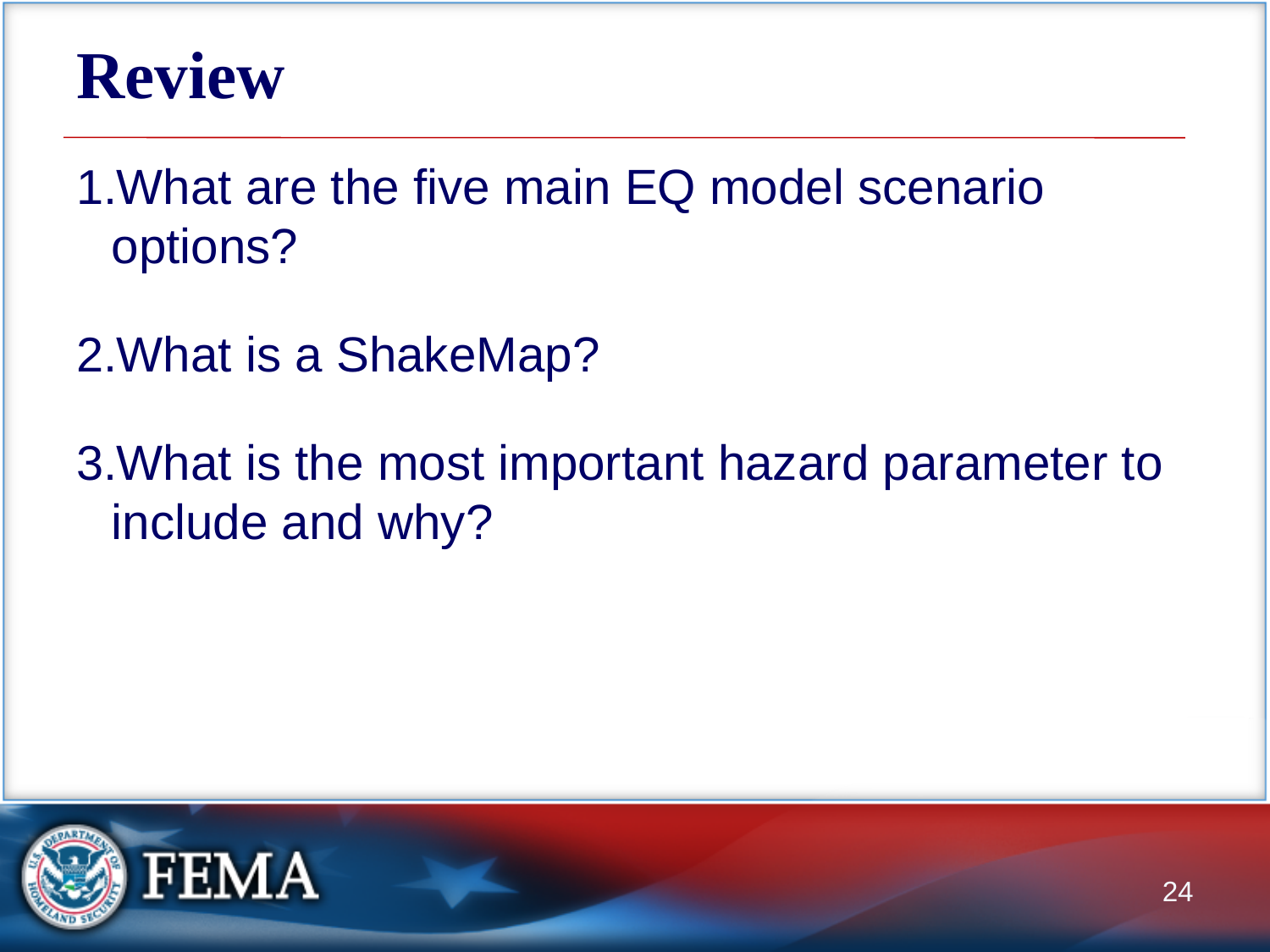

# Review
What are the five main EQ model scenario options?
What is a ShakeMap?
What is the most important hazard parameter to include and why?

24